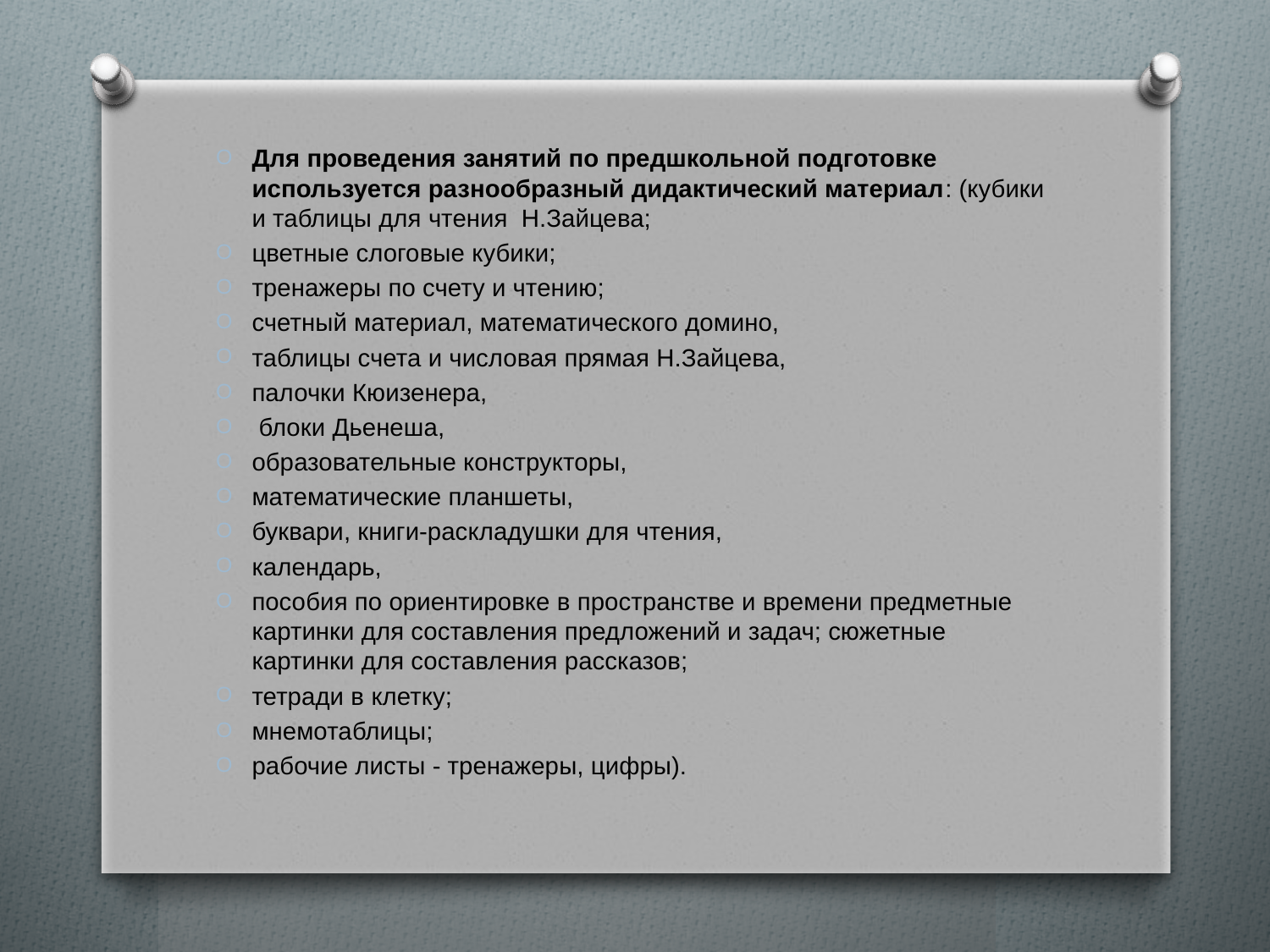

Для проведения занятий по предшкольной подготовке используется разнообразный дидактический материал: (кубики и таблицы для чтения  Н.Зайцева;
цветные слоговые кубики;
тренажеры по счету и чтению;
счетный материал, математического домино,
таблицы счета и числовая прямая Н.Зайцева,
палочки Кюизенера,
 блоки Дьенеша,
образовательные конструкторы,
математические планшеты,
буквари, книги-раскладушки для чтения,
календарь,
пособия по ориентировке в пространстве и времени предметные картинки для составления предложений и задач; сюжетные картинки для составления рассказов;
тетради в клетку;
мнемотаблицы;
рабочие листы - тренажеры, цифры).